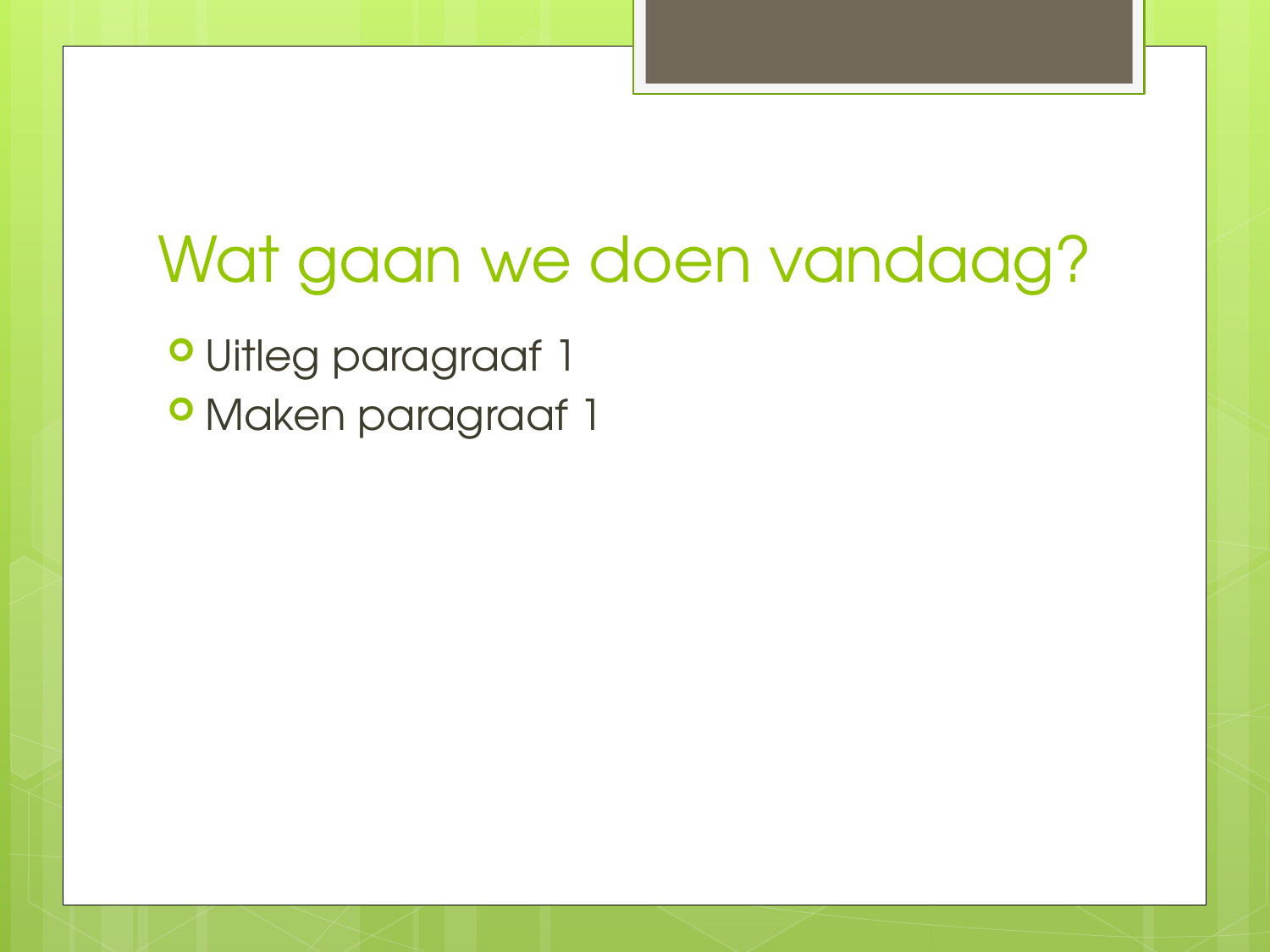

# Wat gaan we doen vandaag?
Uitleg paragraaf 1
Maken paragraaf 1